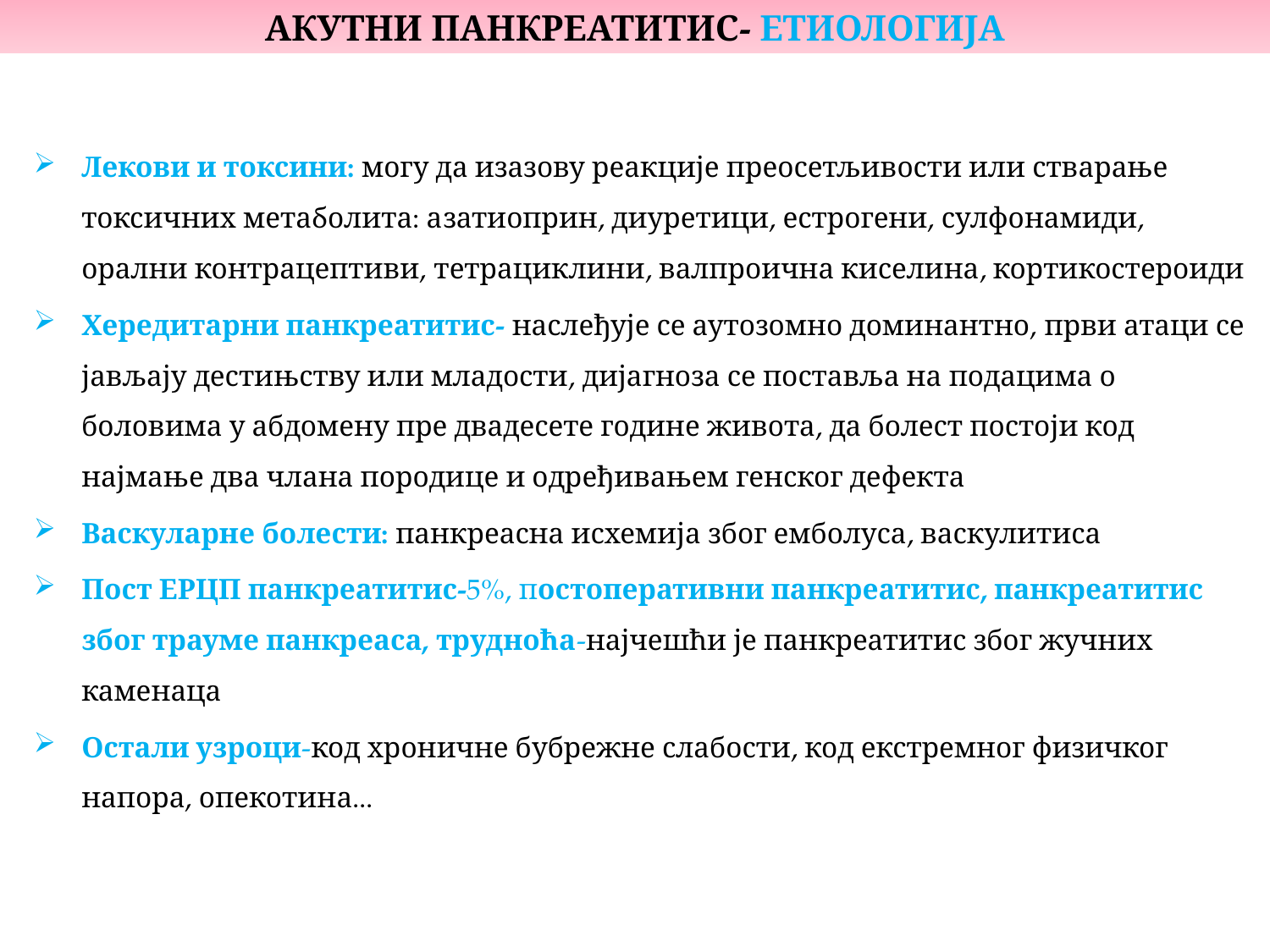

АКУТНИ ПАНКРЕАТИТИС- ЕТИОЛОГИЈА
Лекови и токсини: могу да изазову реакције преосетљивости или стварање токсичних метаболита: азатиоприн, диуретици, естрогени, сулфонамиди, орални контрацептиви, тетрациклини, валпроична киселина, кортикостероиди
Хередитарни панкреатитис- наслеђује се аутозомно доминантно, први атаци се јављају дестињству или младости, дијагноза се поставља на подацима о боловима у абдомену пре двадесете године живота, да болест постоји код најмање два члана породице и одређивањем генског дефекта
Васкуларне болести: панкреасна исхемија због емболуса, васкулитиса
Пост ЕРЦП панкреатитис-5%, постоперативни панкреатитис, панкреатитис због трауме панкреаса, трудноћа-најчешћи је панкреатитис због жучних каменаца
Остали узроци-код хроничне бубрежне слабости, код екстремног физичког напора, опекотина...